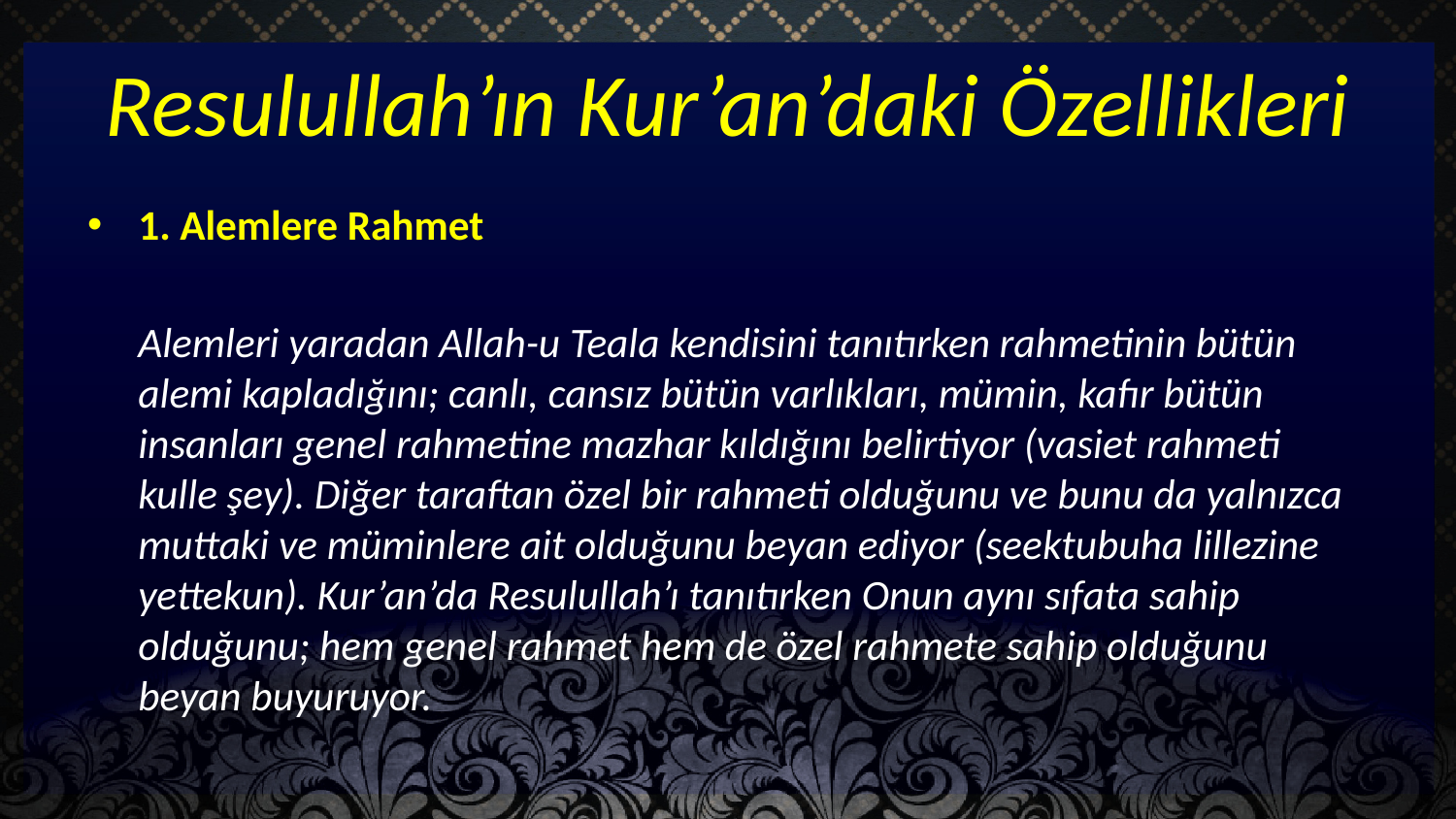

# Resulullah’ın Kur’an’daki Özellikleri
1. Alemlere Rahmet

	Alemleri yaradan Allah-u Teala kendisini tanıtırken rahmetinin bütün alemi kapladığını; canlı, cansız bütün varlıkları, mümin, kafır bütün insanları genel rahmetine mazhar kıldığını belirtiyor (vasiet rahmeti kulle şey). Diğer taraftan özel bir rahmeti olduğunu ve bunu da yalnızca muttaki ve müminlere ait olduğunu beyan ediyor (seektubuha lillezine yettekun). Kur’an’da Resulullah’ı tanıtırken Onun aynı sıfata sahip olduğunu; hem genel rahmet hem de özel rahmete sahip olduğunu beyan buyuruyor.